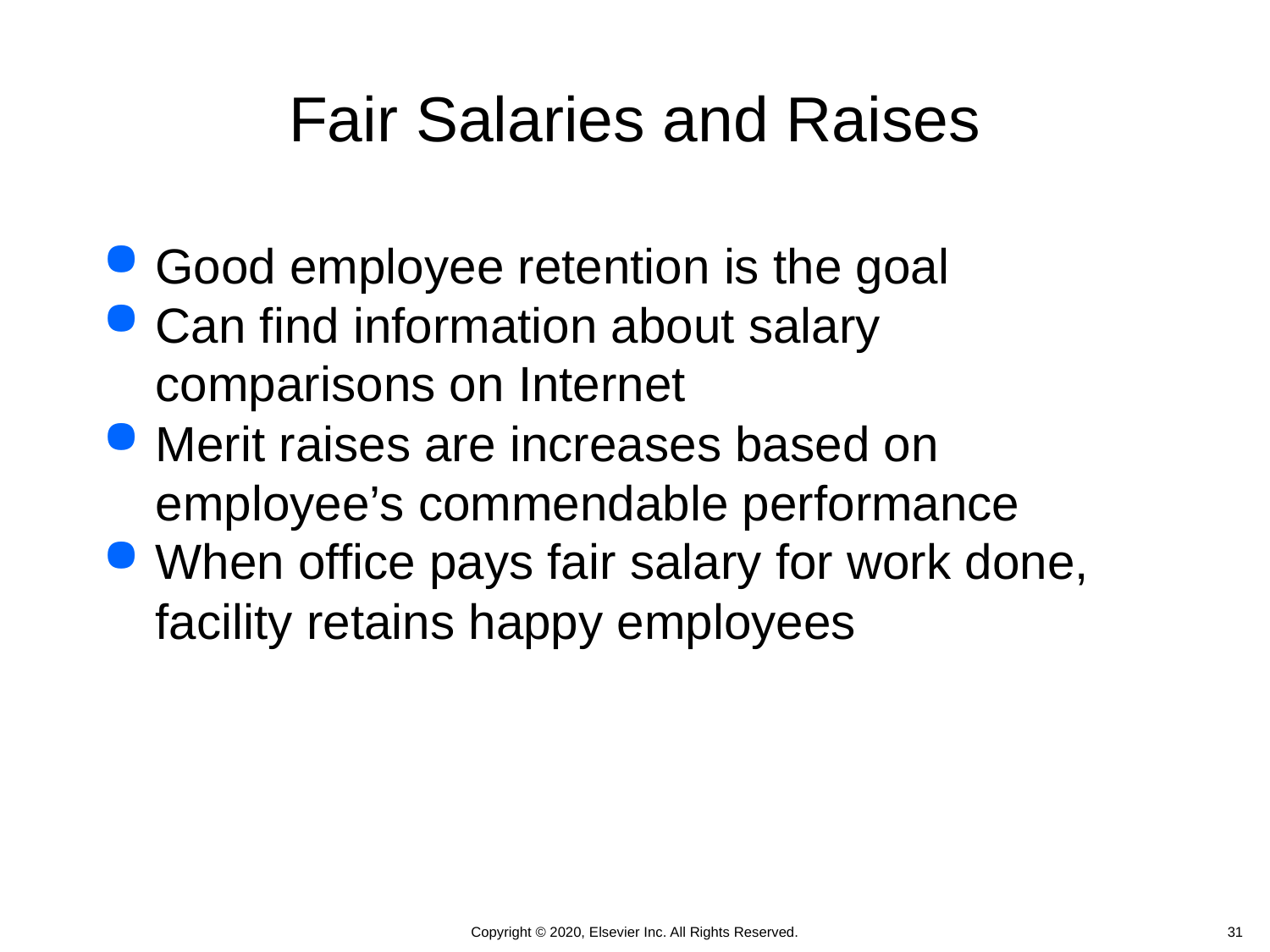

# Fair Salaries and Raises
Good employee retention is the goal
Can find information about salary comparisons on Internet
Merit raises are increases based on employee’s commendable performance
When office pays fair salary for work done, facility retains happy employees
 31